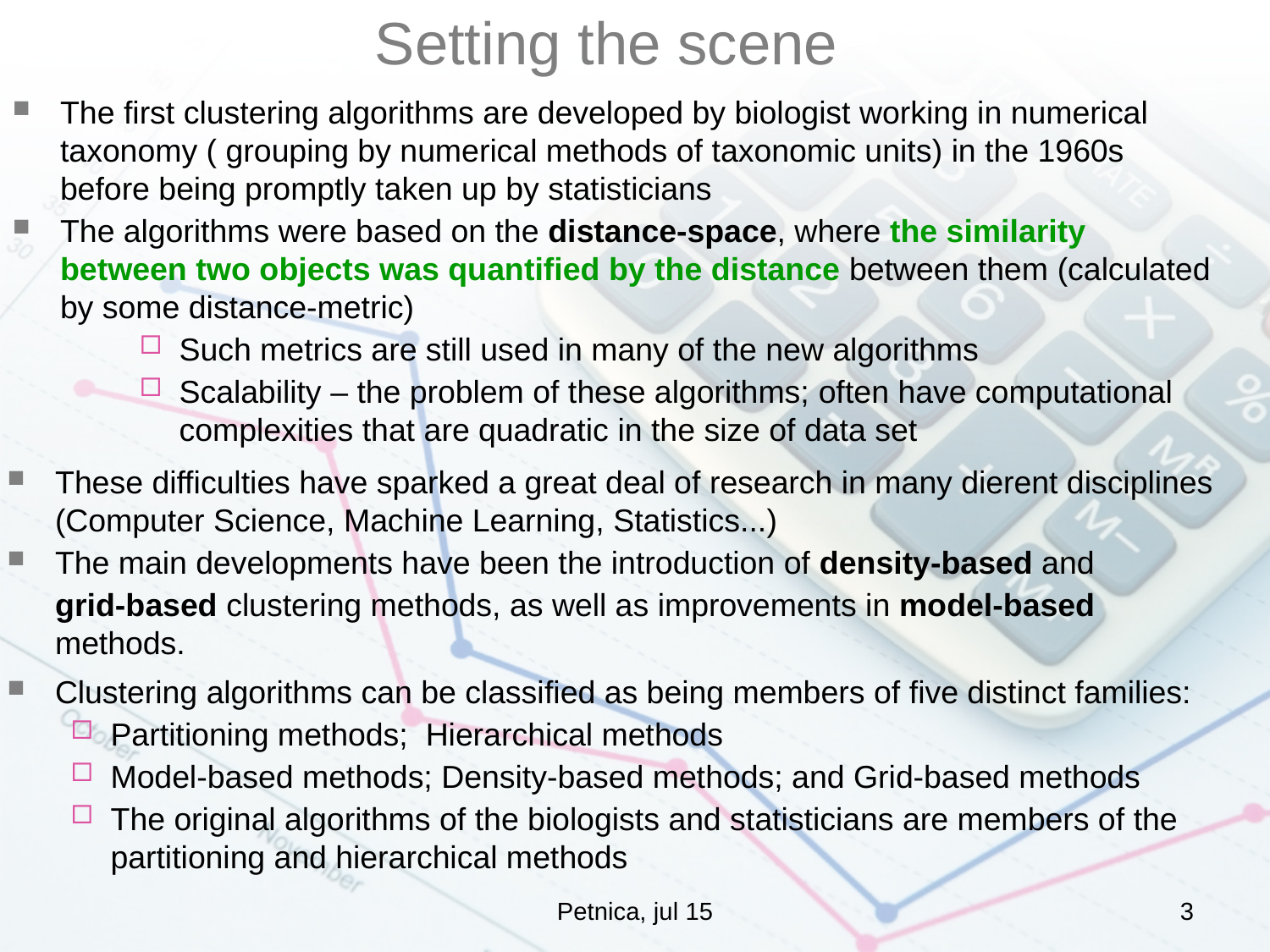

# Setting the scene
The first clustering algorithms are developed by biologist working in numerical taxonomy ( grouping by numerical methods of taxonomic units) in the 1960s before being promptly taken up by statisticians
The algorithms were based on the distance-space, where the similarity between two objects was quantified by the distance between them (calculated by some distance-metric)
Such metrics are still used in many of the new algorithms
Scalability – the problem of these algorithms; often have computational complexities that are quadratic in the size of data set

These difficulties have sparked a great deal of research in many dierent disciplines (Computer Science, Machine Learning, Statistics...)
The main developments have been the introduction of density-based and
	grid-based clustering methods, as well as improvements in model-based methods.
Clustering algorithms can be classified as being members of five distinct families:
Partitioning methods;  Hierarchical methods
Model-based methods; Density-based methods; and Grid-based methods
The original algorithms of the biologists and statisticians are members of the partitioning and hierarchical methods
Petnica, jul 15
3